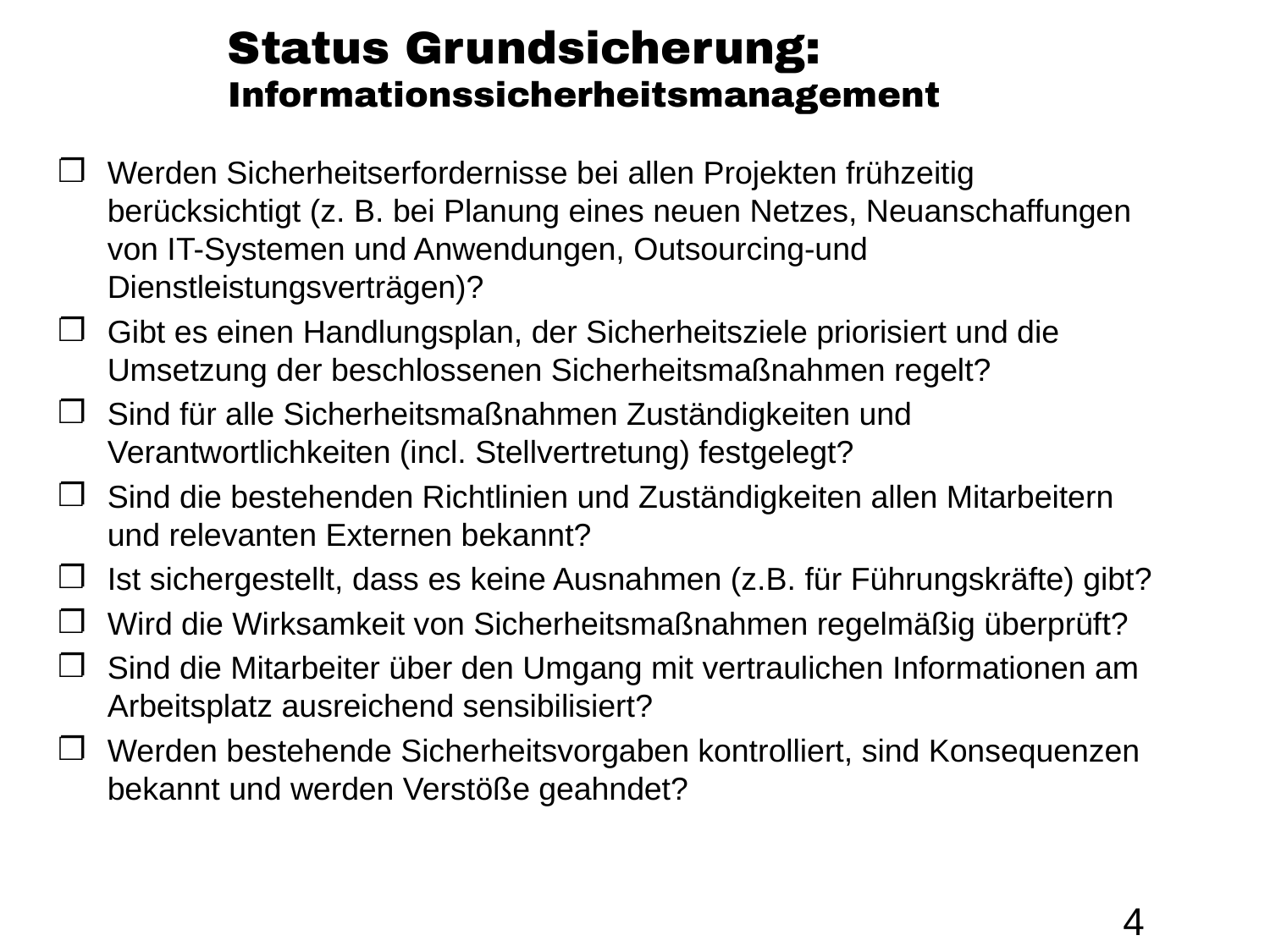

# Status Grundsicherung: Informationssicherheitsmanagement
Werden Sicherheitserfordernisse bei allen Projekten frühzeitig berücksichtigt (z. B. bei Planung eines neuen Netzes, Neuanschaffungen von IT-Systemen und Anwendungen, Outsourcing-und Dienstleistungsverträgen)?
Gibt es einen Handlungsplan, der Sicherheitsziele priorisiert und die Umsetzung der beschlossenen Sicherheitsmaßnahmen regelt?
Sind für alle Sicherheitsmaßnahmen Zuständigkeiten und Verantwortlichkeiten (incl. Stellvertretung) festgelegt?
Sind die bestehenden Richtlinien und Zuständigkeiten allen Mitarbeitern und relevanten Externen bekannt?
Ist sichergestellt, dass es keine Ausnahmen (z.B. für Führungskräfte) gibt?
Wird die Wirksamkeit von Sicherheitsmaßnahmen regelmäßig überprüft?
Sind die Mitarbeiter über den Umgang mit vertraulichen Informationen am Arbeitsplatz ausreichend sensibilisiert?
Werden bestehende Sicherheitsvorgaben kontrolliert, sind Konsequenzen bekannt und werden Verstöße geahndet?
4